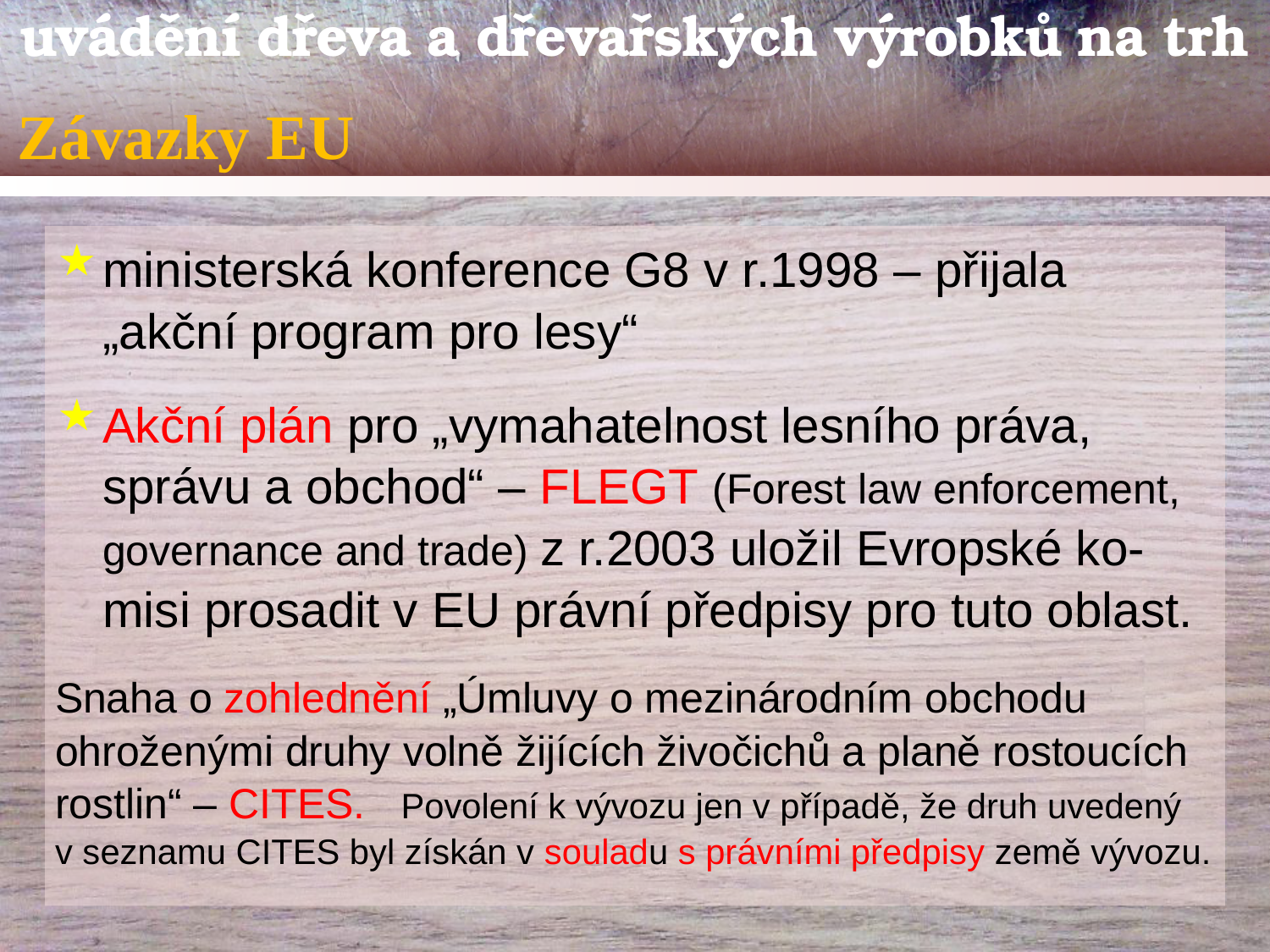

# Závazky EU
ministerská konference G8 v r.1998 – přijala  „akční program pro lesy“
Akční plán pro „vymahatelnost lesního práva, správu a obchod“ – FLEGT (Forest law enforcement, governance and trade) z r.2003 uložil Evropské ko-misi prosadit v EU právní předpisy pro tuto oblast.
Snaha o zohlednění „Úmluvy o mezinárodním obchodu ohroženými druhy volně žijících živočichů a planě rostoucích rostlin“ – CITES.   Povolení k vývozu jen v případě, že druh uvedený v seznamu CITES byl získán v souladu s právními předpisy země vývozu.